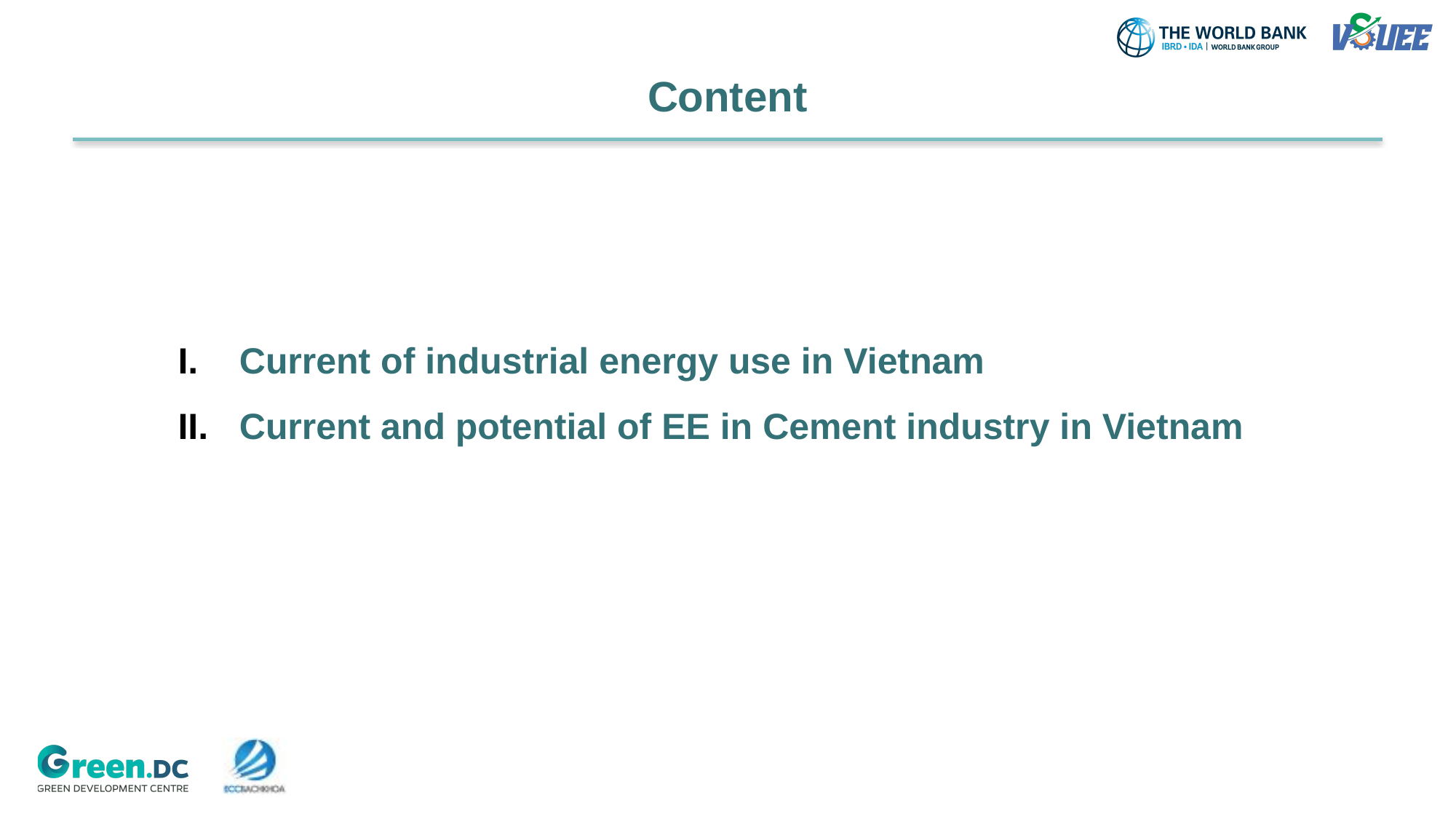

# Content
Current of industrial energy use in Vietnam
Current and potential of EE in Cement industry in Vietnam